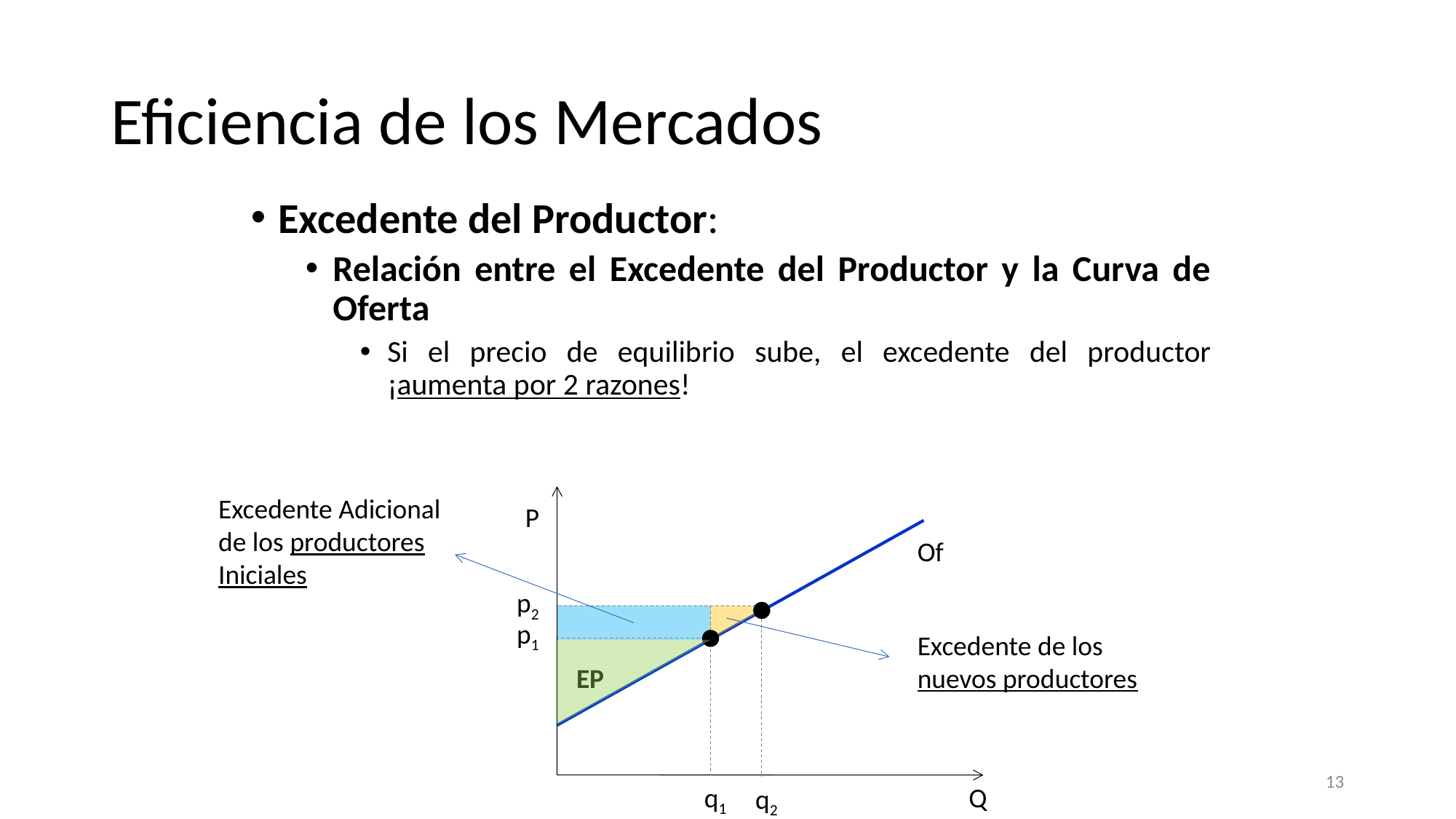

# Eficiencia de los Mercados
Excedente del Productor:
Relación entre el Excedente del Productor y la Curva de Oferta
Si el precio de equilibrio sube, el excedente del productor ¡aumenta por 2 razones!
Excedente Adicional de los productores Iniciales
P
Of
p2

p1
Excedente de los nuevos productores

EP
13
q1
Q
q2